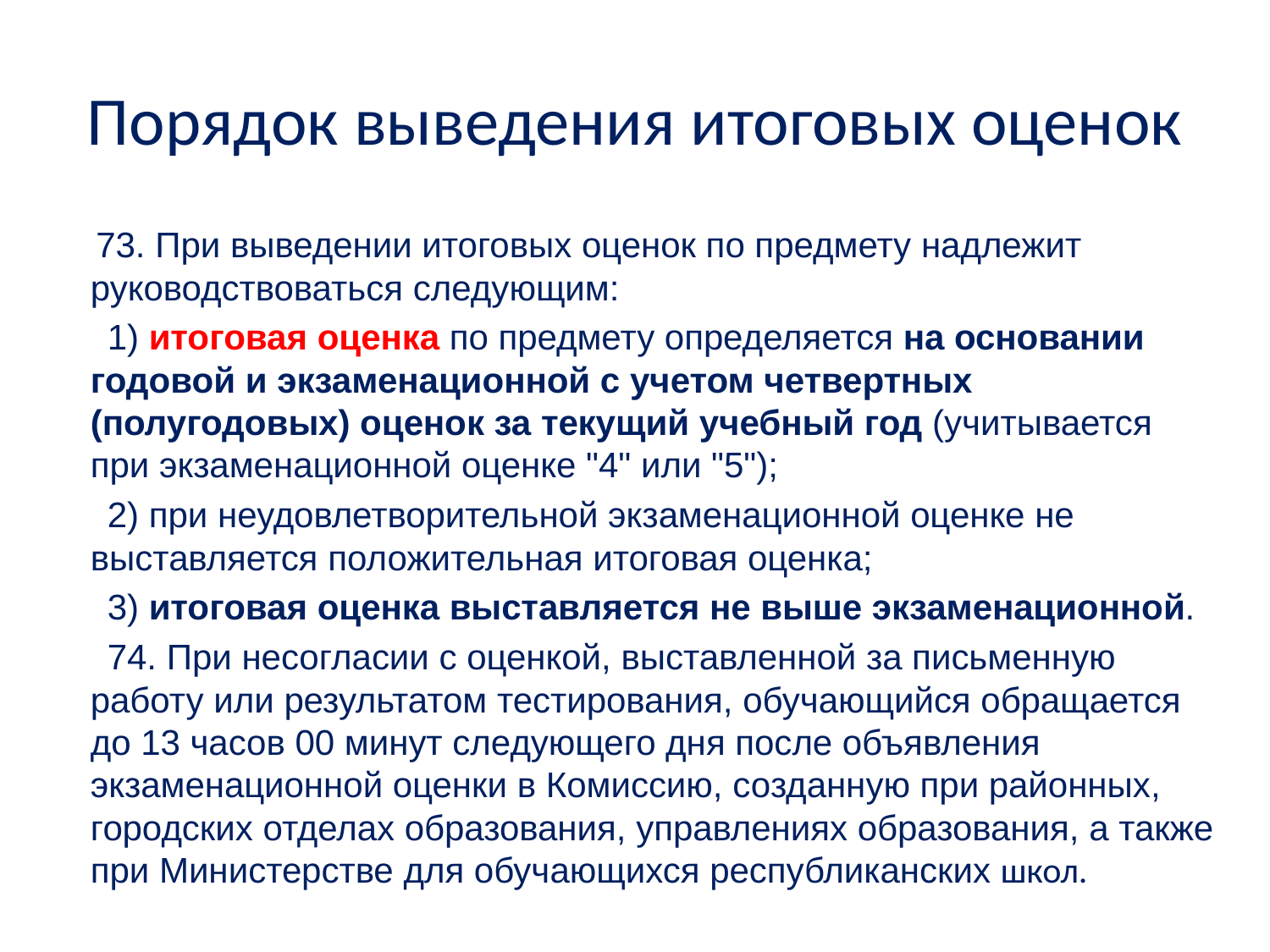

# Порядок выведения итоговых оценок
      73. При выведении итоговых оценок по предмету надлежит руководствоваться следующим:
      1) итоговая оценка по предмету определяется на основании годовой и экзаменационной с учетом четвертных (полугодовых) оценок за текущий учебный год (учитывается при экзаменационной оценке "4" или "5");
      2) при неудовлетворительной экзаменационной оценке не выставляется положительная итоговая оценка;
      3) итоговая оценка выставляется не выше экзаменационной.
      74. При несогласии с оценкой, выставленной за письменную работу или результатом тестирования, обучающийся обращается до 13 часов 00 минут следующего дня после объявления экзаменационной оценки в Комиссию, созданную при районных, городских отделах образования, управлениях образования, а также при Министерстве для обучающихся республиканских школ.